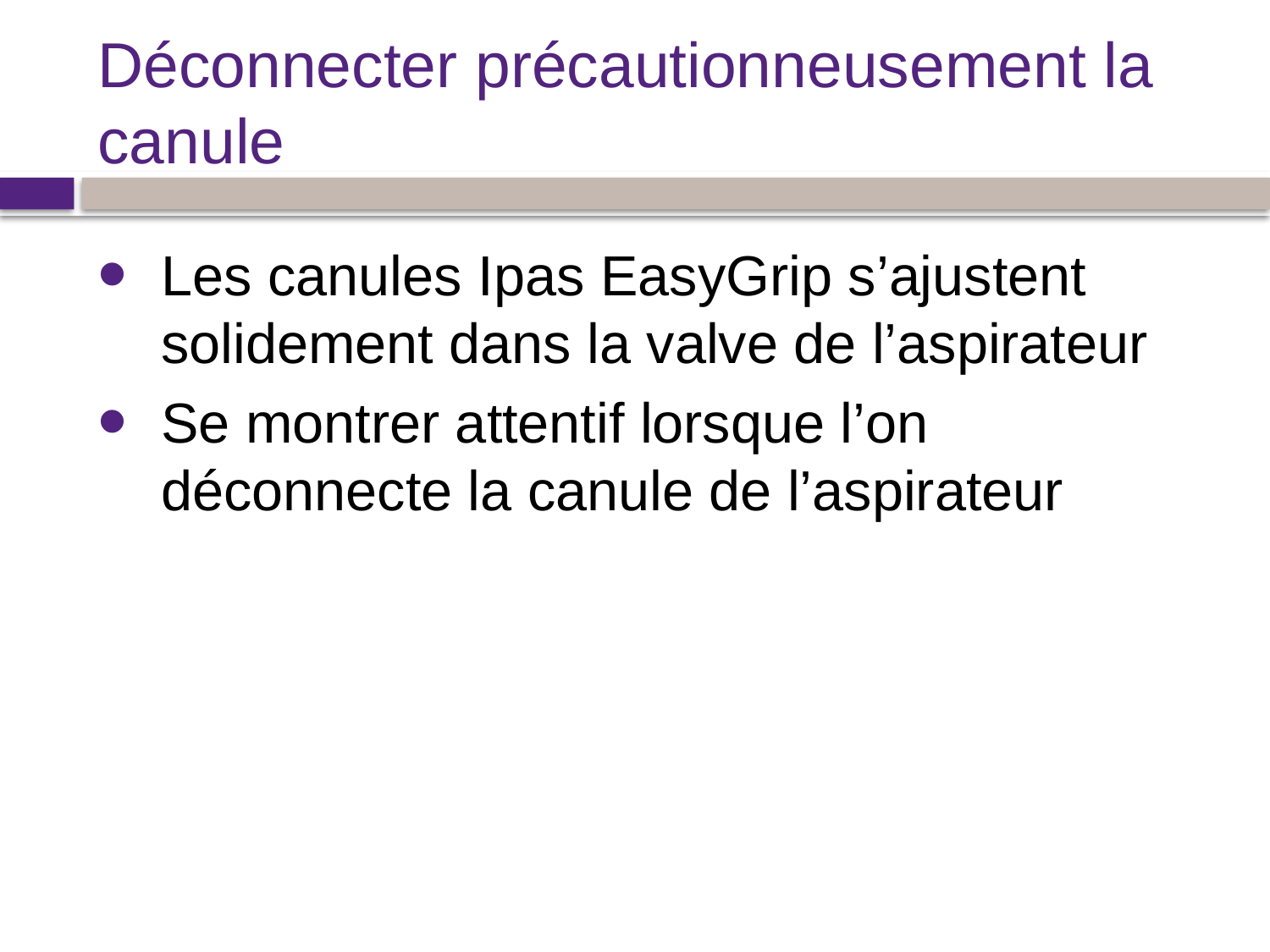

# Déconnecter précautionneusement la canule
Les canules Ipas EasyGrip s’ajustent solidement dans la valve de l’aspirateur
Se montrer attentif lorsque l’on déconnecte la canule de l’aspirateur